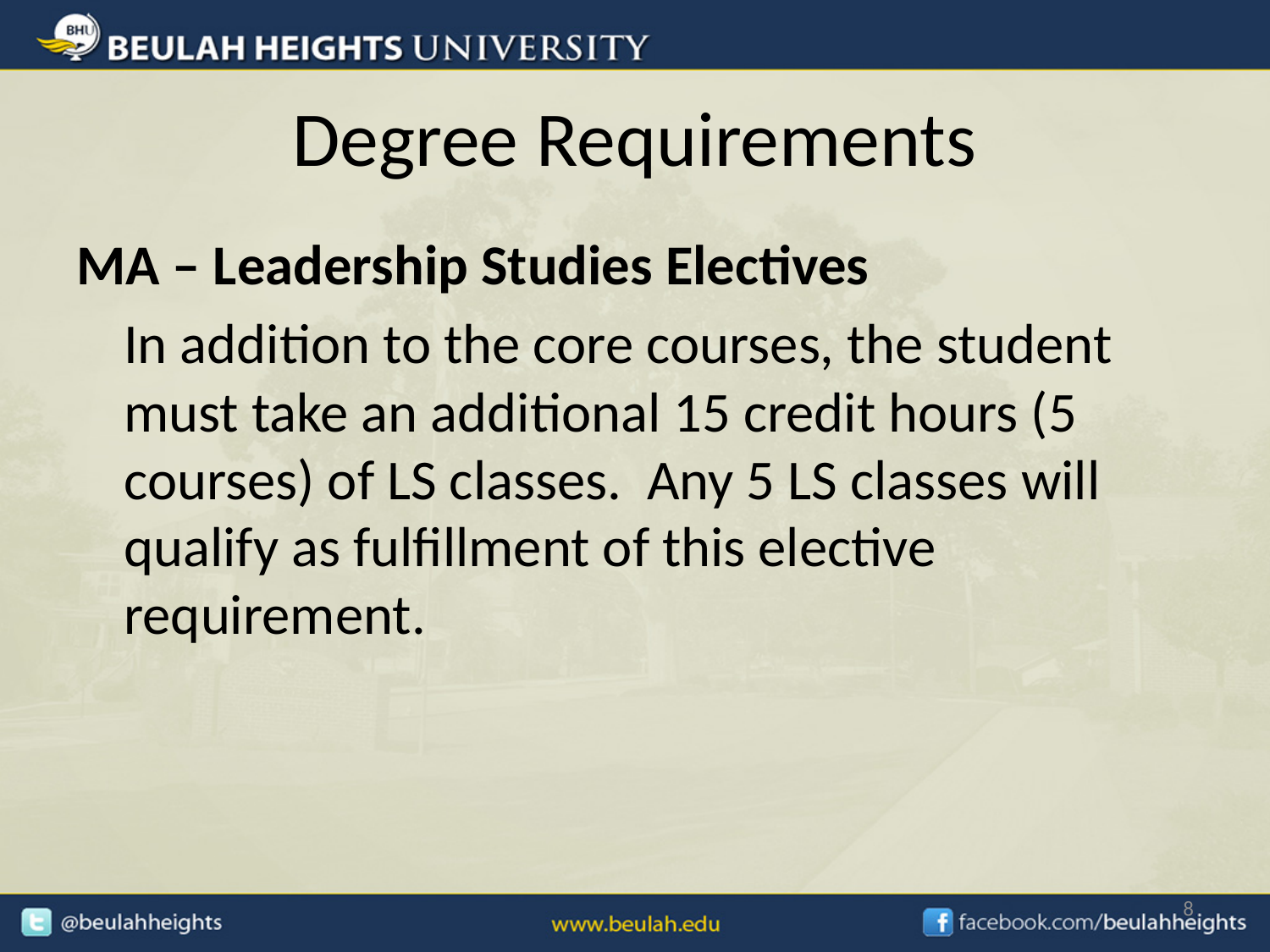

# Degree Requirements
MA – Leadership Studies Electives
In addition to the core courses, the student must take an additional 15 credit hours (5 courses) of LS classes.  Any 5 LS classes will qualify as fulfillment of this elective requirement.
8